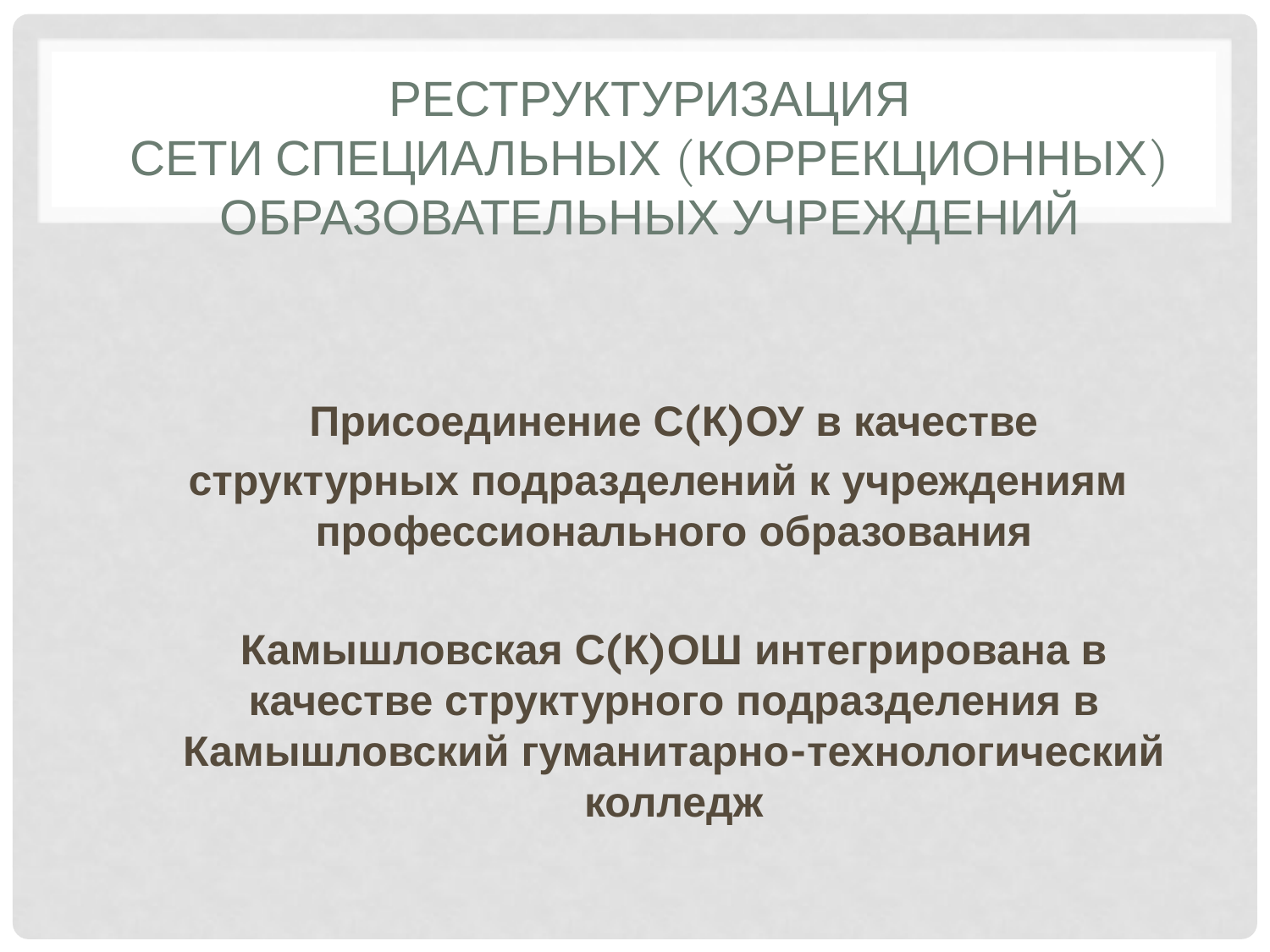

# Реструктуризация сети специальных (коррекционных) образовательных учреждений

	Присоединение С(К)ОУ в качестве
структурных подразделений к учреждениям профессионального образования

	Камышловская С(К)ОШ интегрирована в качестве структурного подразделения в Камышловский гуманитарно-технологический колледж